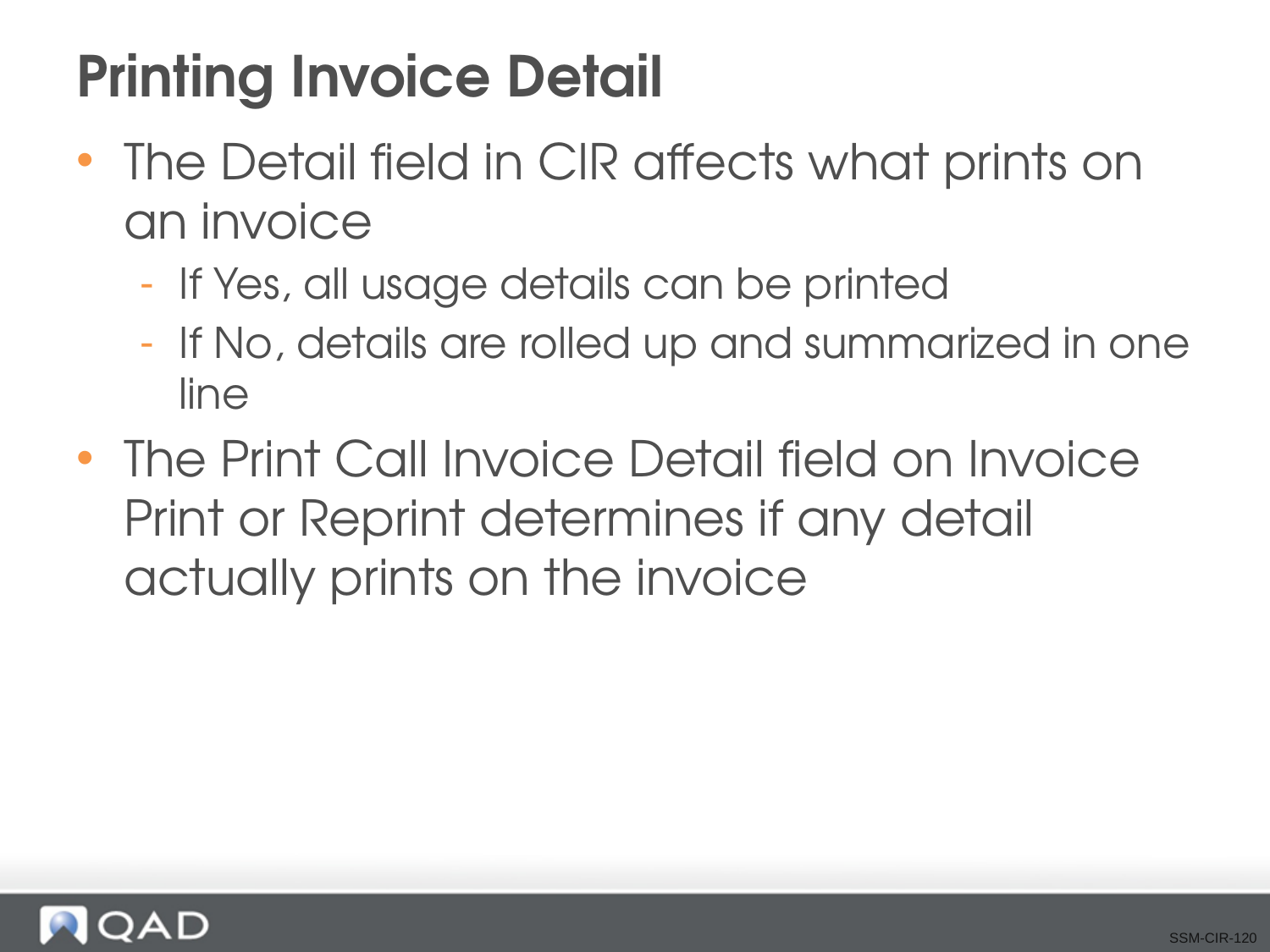

# Printing Invoice Detail
The Detail field in CIR affects what prints on an invoice
If Yes, all usage details can be printed
If No, details are rolled up and summarized in one line
The Print Call Invoice Detail field on Invoice Print or Reprint determines if any detail actually prints on the invoice

SSM-CIR-120